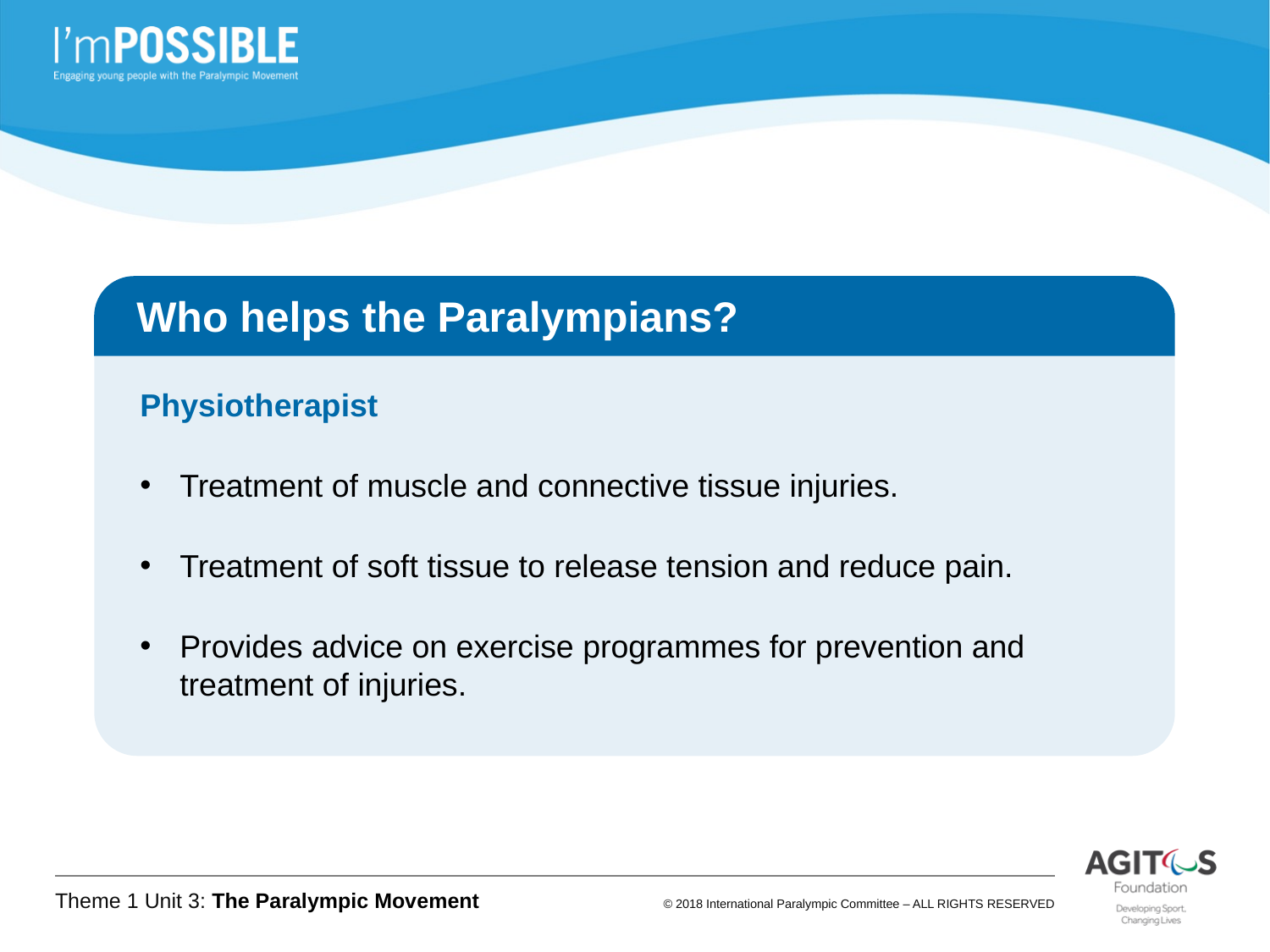

Who helps the Paralympians?

Physiotherapist
Treatment of muscle and connective tissue injuries.
Treatment of soft tissue to release tension and reduce pain.
Provides advice on exercise programmes for prevention and treatment of injuries.